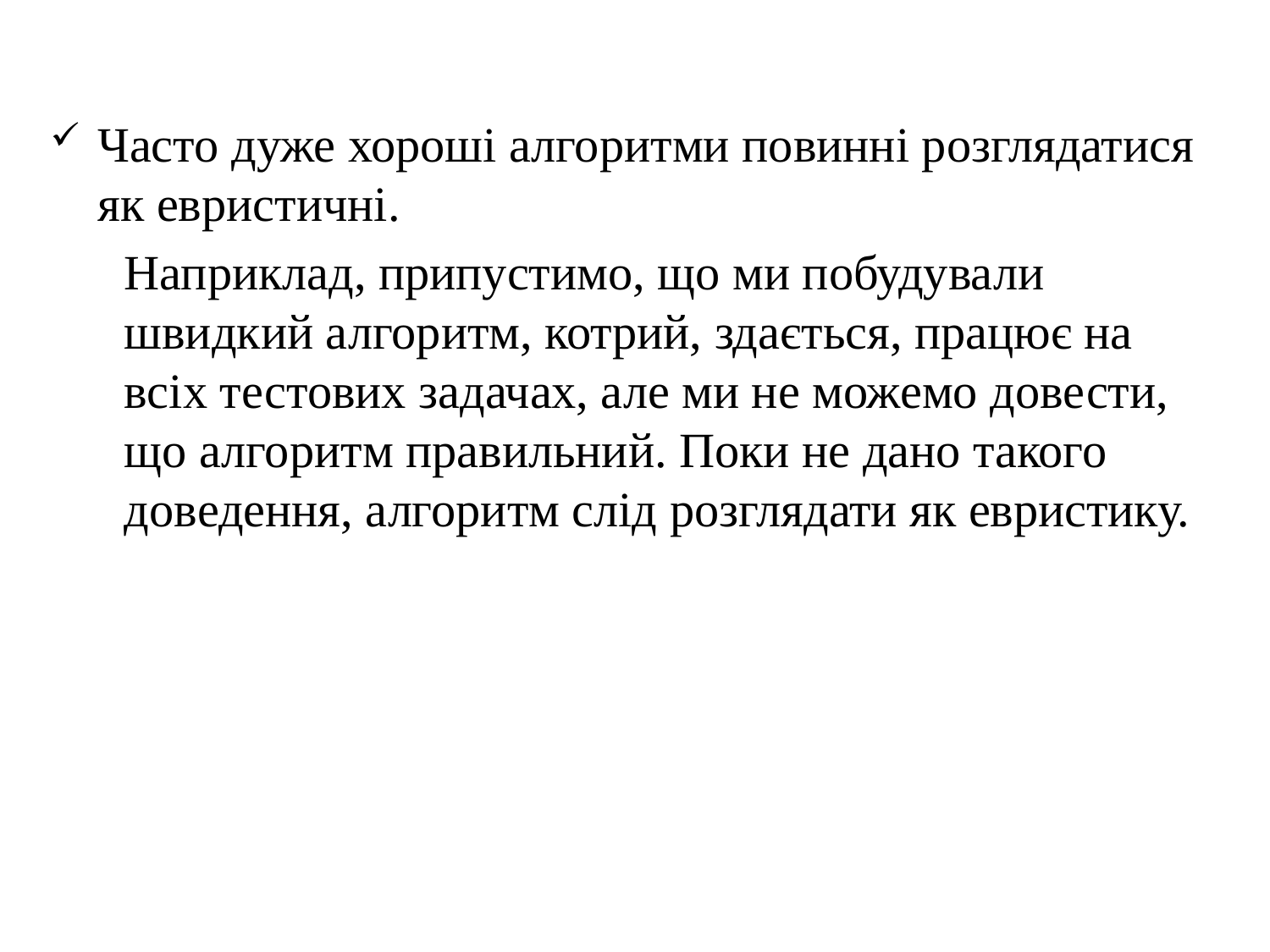

Часто дуже хороші алгоритми повинні розглядатися як евристичні.
	Наприклад, припустимо, що ми побудували швидкий алгоритм, котрий, здається, працює на всіх тестових задачах, але ми не можемо довести, що алгоритм правильний. Поки не дано такого доведення, алгоритм слід розглядати як евристику.